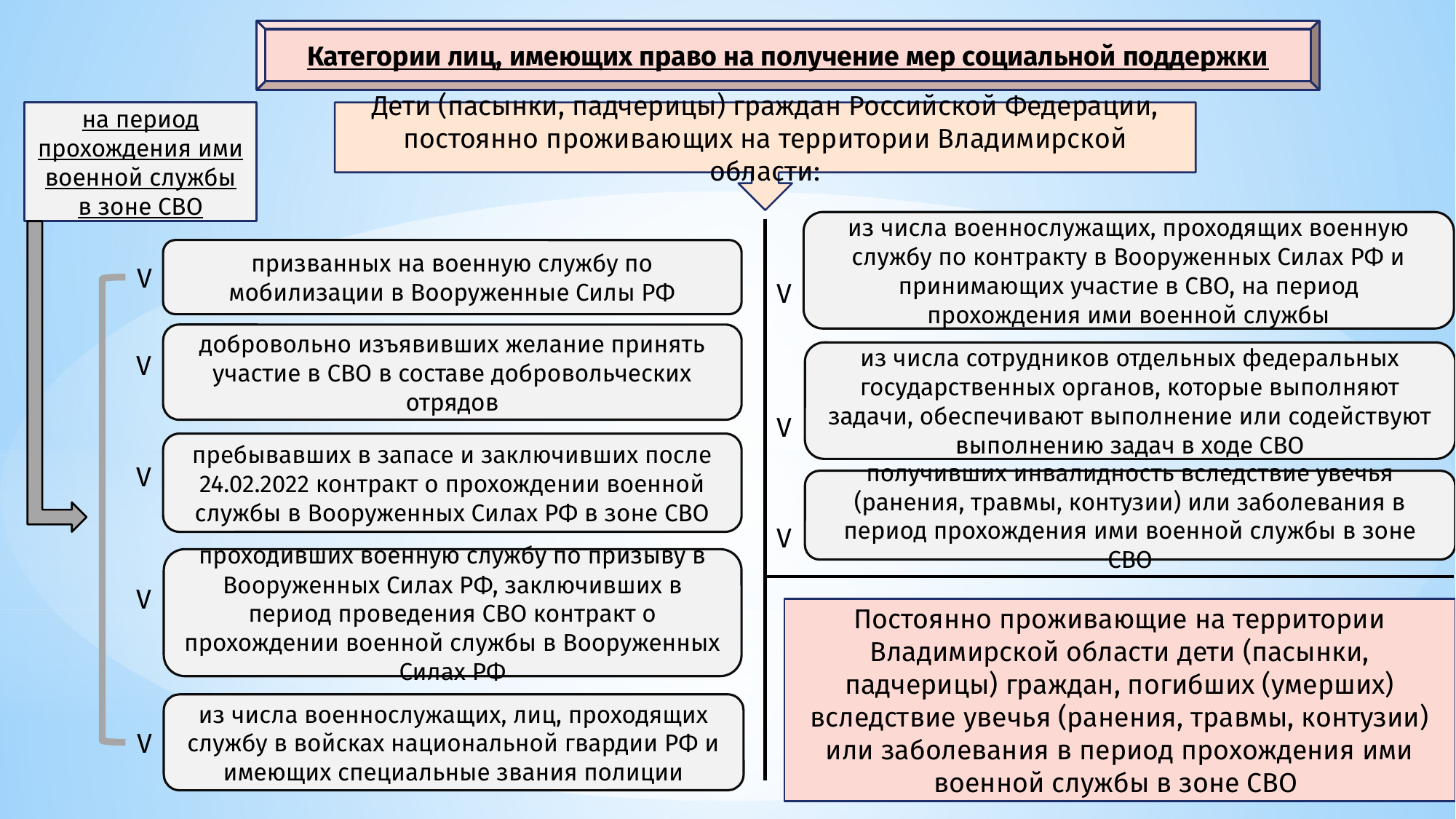

Категории лиц, имеющих право на получение мер социальной поддержки
на период прохождения ими военной службы в зоне СВО
Дети (пасынки, падчерицы) граждан Российской Федерации, постоянно проживающих на территории Владимирской области:
из числа военнослужащих, проходящих военную службу по контракту в Вооруженных Силах РФ и принимающих участие в СВО, на период прохождения ими военной службы
призванных на военную службу по мобилизации в Вооруженные Силы РФ
V
V

добровольно изъявивших желание принять участие в СВО в составе добровольческих отрядов
из числа сотрудников отдельных федеральных государственных органов, которые выполняют задачи, обеспечивают выполнение или содействуют выполнению задач в ходе СВО
V

V
пребывавших в запасе и заключивших после 24.02.2022 контракт о прохождении военной службы в Вооруженных Силах РФ в зоне СВО
V
получивших инвалидность вследствие увечья (ранения, травмы, контузии) или заболевания в период прохождения ими военной службы в зоне СВО
V
проходивших военную службу по призыву в Вооруженных Силах РФ, заключивших в период проведения СВО контракт о прохождении военной службы в Вооруженных Силах РФ
V
Постоянно проживающие на территории Владимирской области дети (пасынки, падчерицы) граждан, погибших (умерших) вследствие увечья (ранения, травмы, контузии) или заболевания в период прохождения ими военной службы в зоне СВО
из числа военнослужащих, лиц, проходящих службу в войсках национальной гвардии РФ и имеющих специальные звания полиции
V